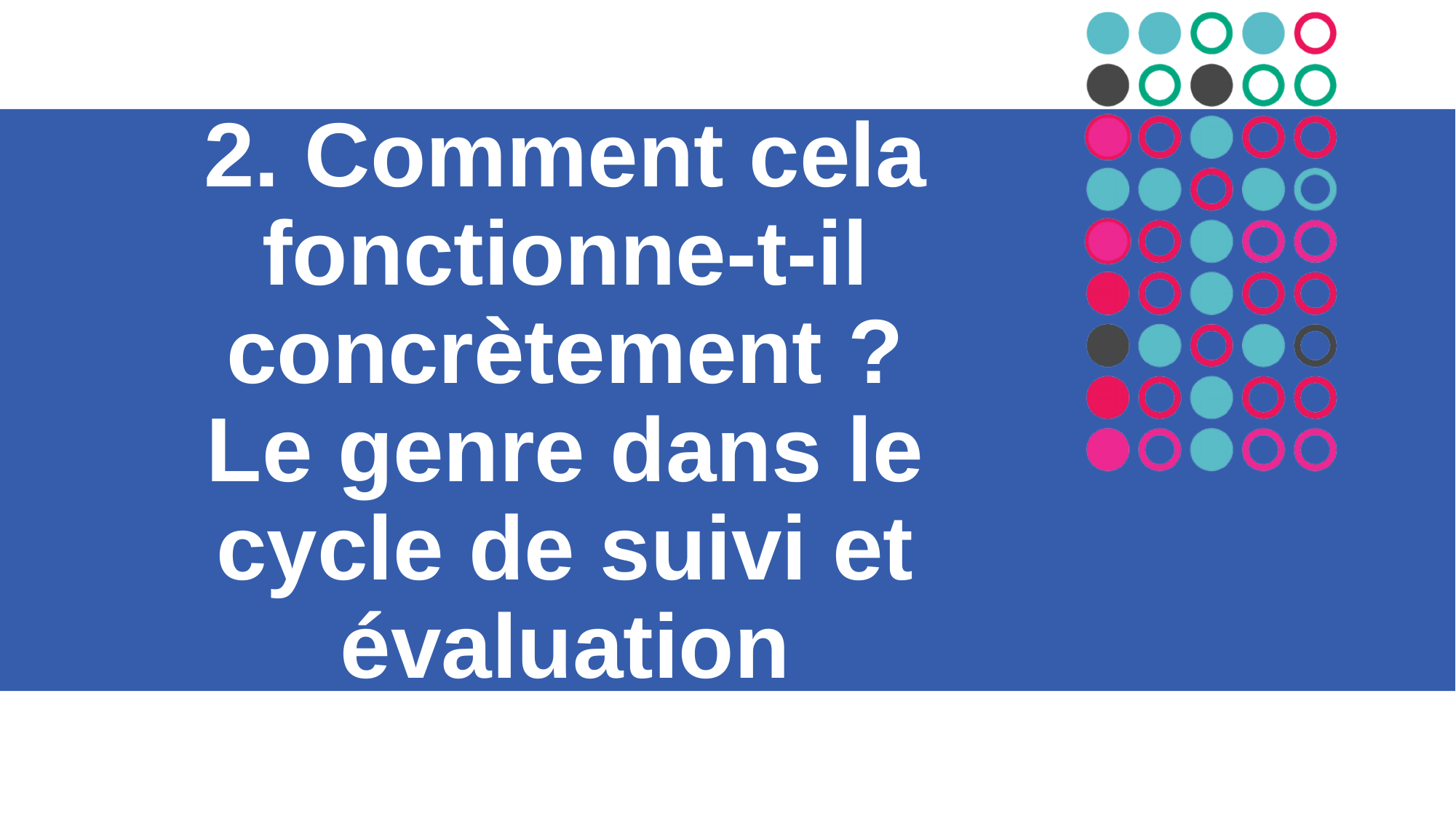

# 2. Comment cela fonctionne-t-il concrètement ? Le genre dans le cycle de suivi et évaluation